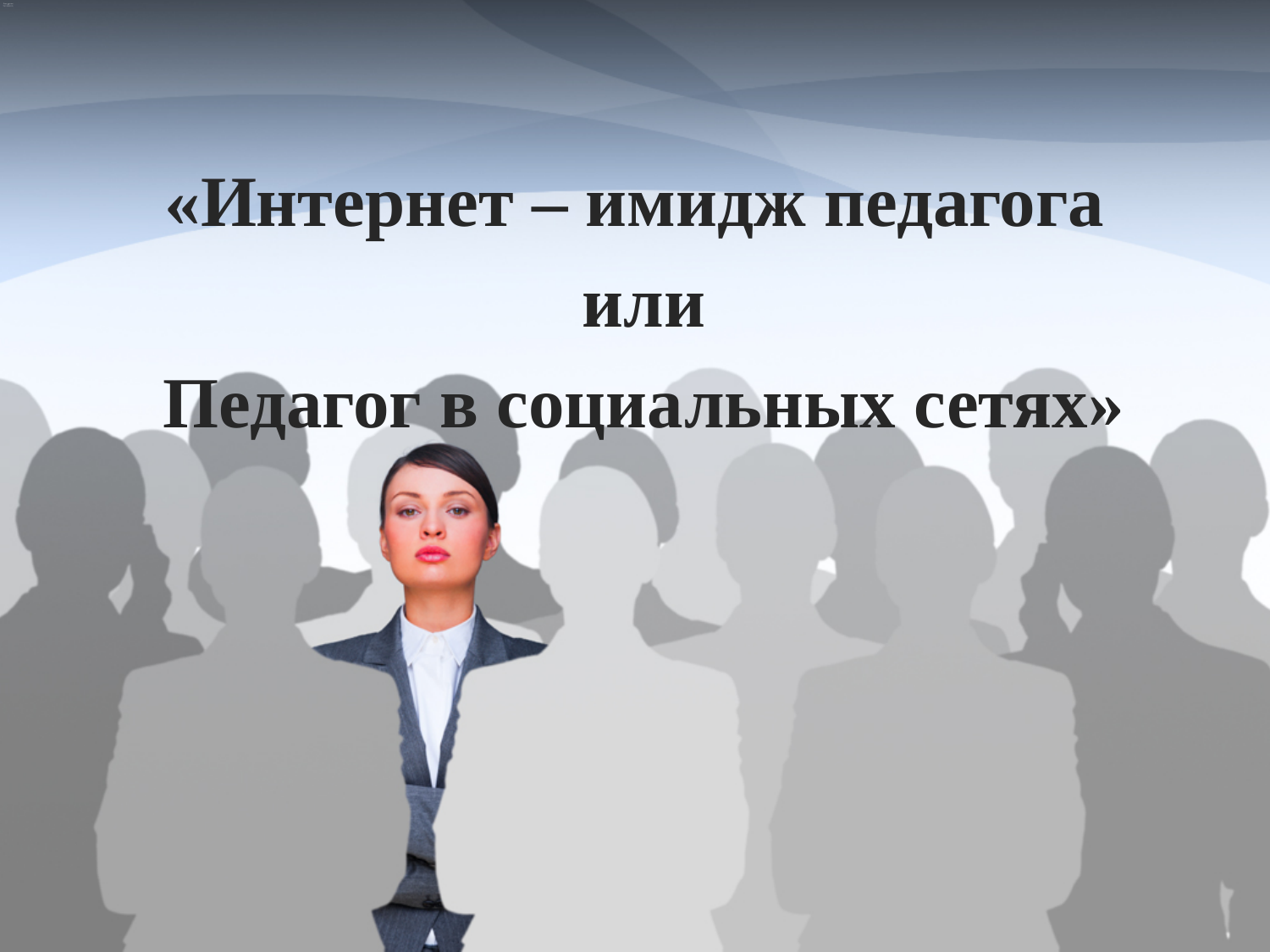

«Интернет – имидж педагога
 или
 Педагог в социальных сетях»